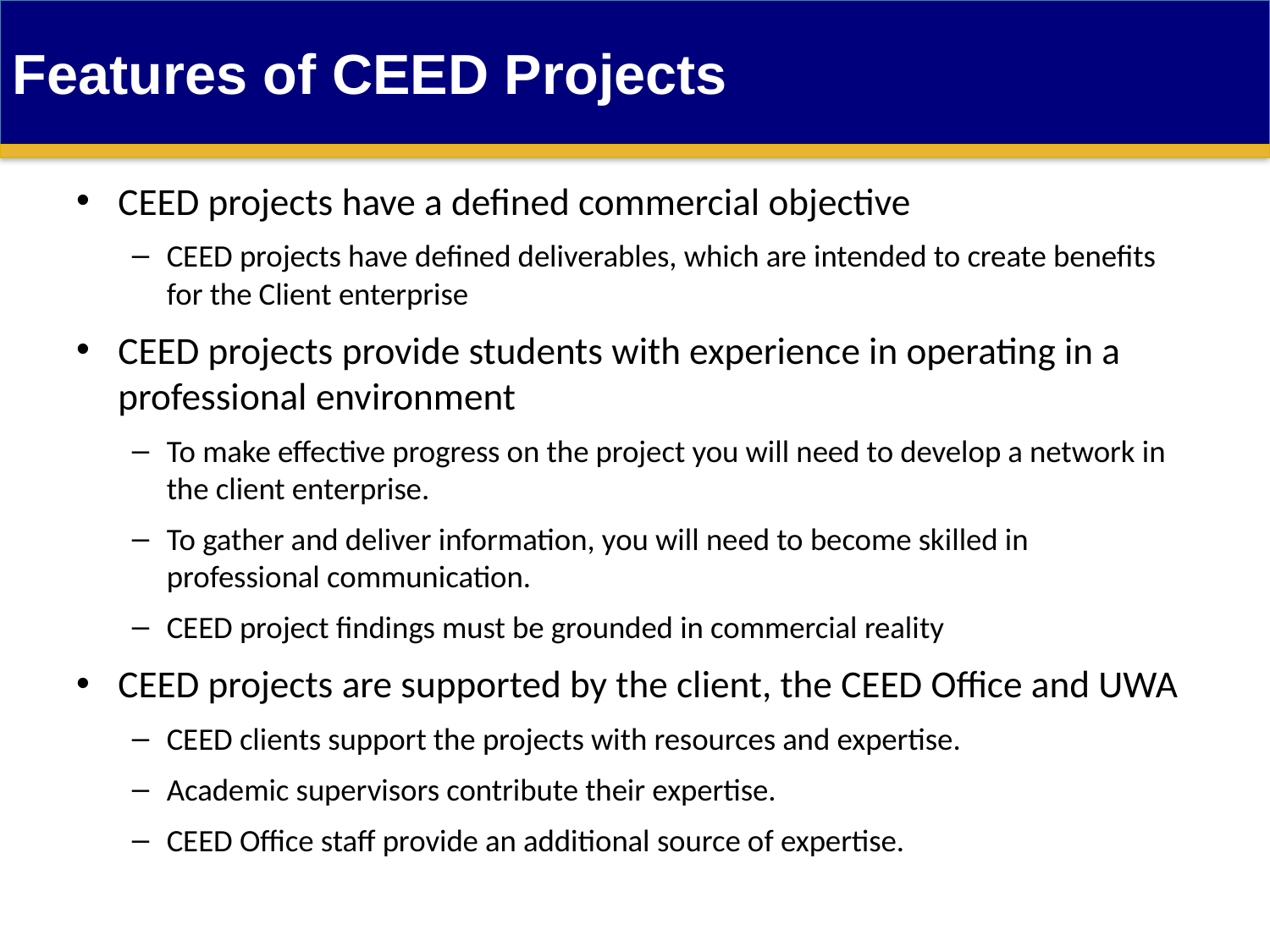

Features of CEED Projects

CEED projects have a defined commercial objective
CEED projects have defined deliverables, which are intended to create benefits for the Client enterprise
CEED projects provide students with experience in operating in a professional environment
To make effective progress on the project you will need to develop a network in the client enterprise.
To gather and deliver information, you will need to become skilled in professional communication.
CEED project findings must be grounded in commercial reality
CEED projects are supported by the client, the CEED Office and UWA
CEED clients support the projects with resources and expertise.
Academic supervisors contribute their expertise.
CEED Office staff provide an additional source of expertise.